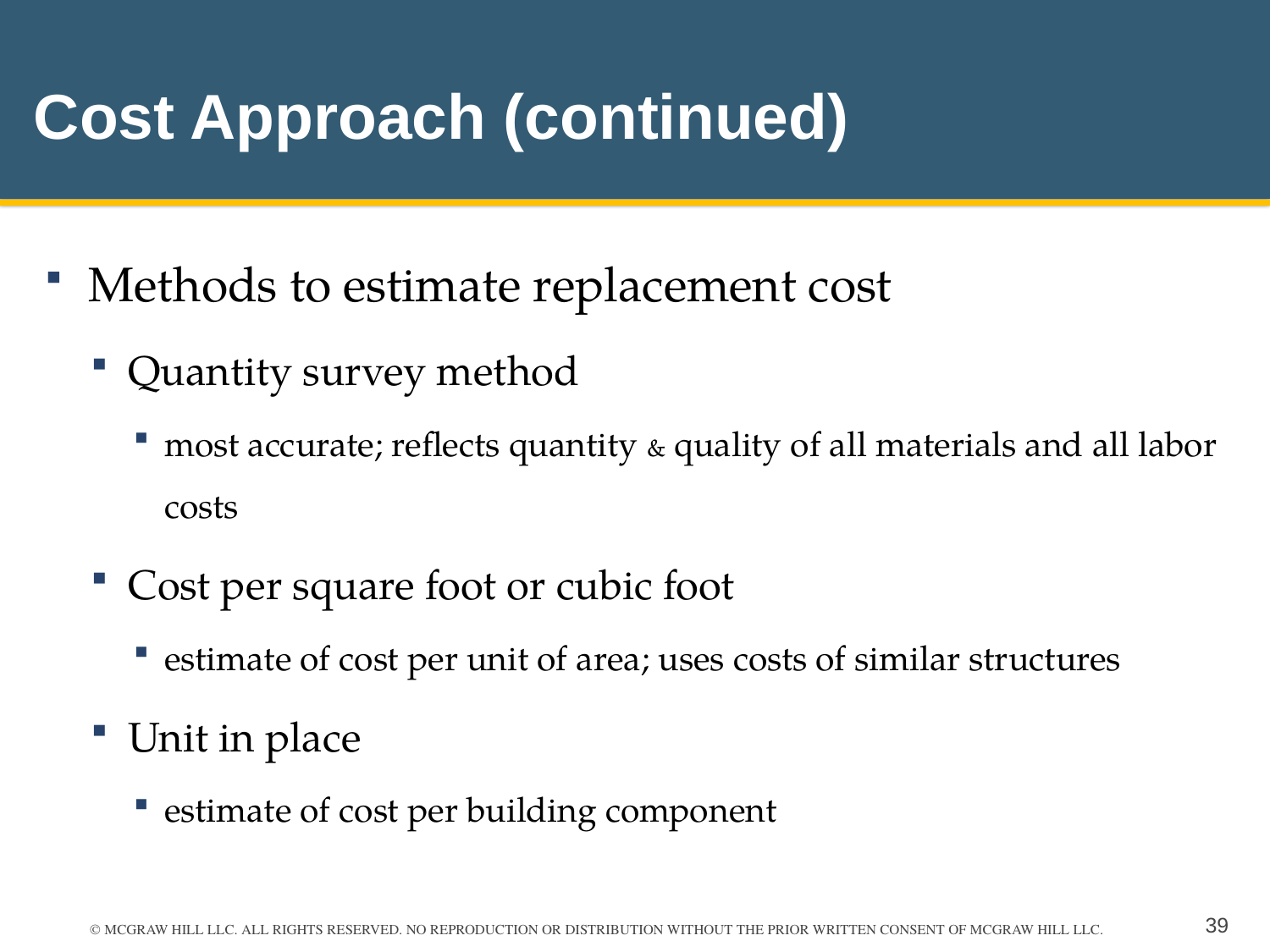

# Cost Approach (continued)
Methods to estimate replacement cost
Quantity survey method
most accurate; reflects quantity & quality of all materials and all labor costs
Cost per square foot or cubic foot
estimate of cost per unit of area; uses costs of similar structures
Unit in place
estimate of cost per building component

© MCGRAW HILL LLC. ALL RIGHTS RESERVED. NO REPRODUCTION OR DISTRIBUTION WITHOUT THE PRIOR WRITTEN CONSENT OF MCGRAW HILL LLC.
39